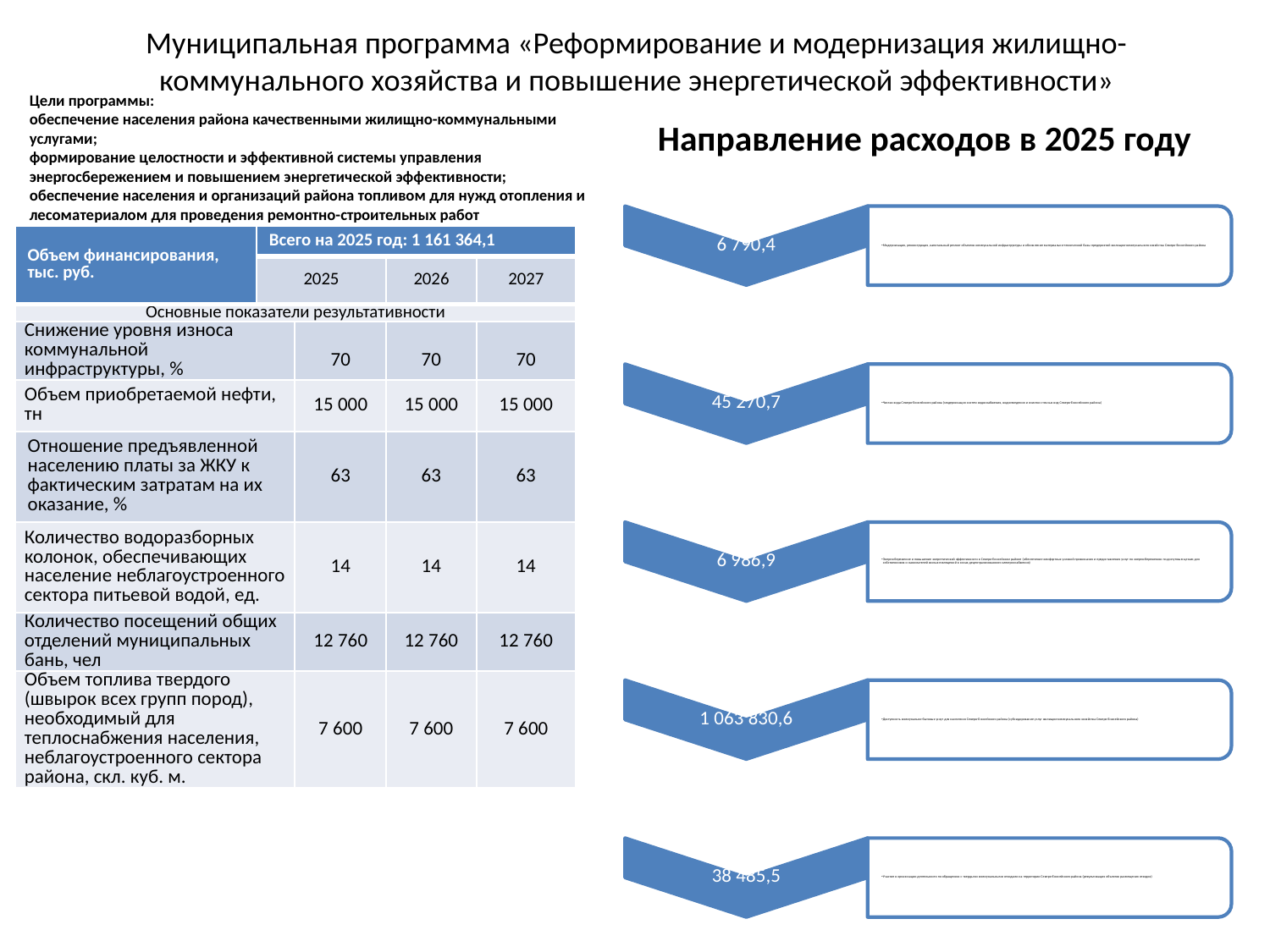

# Муниципальная программа «Реформирование и модернизация жилищно-коммунального хозяйства и повышение энергетической эффективности»
Цели программы:
обеспечение населения района качественными жилищно-коммунальными услугами;
формирование целостности и эффективной системы управления энергосбережением и повышением энергетической эффективности;
обеспечение населения и организаций района топливом для нужд отопления и лесоматериалом для проведения ремонтно-строительных работ
Направление расходов в 2025 году
6 790,4
Модернизация, реконструкция, капитальный ремонт объектов коммунальной инфраструктуры и обновление материально-технической базы предприятий жилищно-коммунального хозяйства Северо-Енисейского района
45 270,7
Чистая вода Северо-Енисейского района (модернизация систем водоснабжения, водоотведения и очистки сточных вод Северо-Енисейского района)
6 986,9
Энергосбережение и повышение энергетической эффективности в Северо-Енисейском районе (обеспечение комфортных условий проживания и предоставления услуг по энергосбережению по доступным ценам для собственников и нанимателей жилых помещений в зонах децентрализованного электроснабжения)
1 063 830,6
Доступность коммунально-бытовых услуг для населения Северо-Енисейского района (субсидирование услуг жилищно-коммунального хозяйства Северо-Енисейского района)
38 485,5
Участие в организации деятельности по обращению с твердыми коммунальными отходами на территории Северо-Енисейского района (рекультивация объектов размещения отходов)
| Объем финансирования, тыс. руб. | Всего на 2025 год: 1 161 364,1 |  |  |  |
| --- | --- | --- | --- | --- |
|  | 2025 |  | 2026 | 2027 |
| Основные показатели результативности |  |  |  |  |
| Снижение уровня износа коммунальной инфраструктуры, % |  | 70 | 70 | 70 |
| Объем приобретаемой нефти, тн |  | 15 000 | 15 000 | 15 000 |
| Отношение предъявленной населению платы за ЖКУ к фактическим затратам на их оказание, % |  | 63 | 63 | 63 |
| Количество водоразборных колонок, обеспечивающих население неблагоустроенного сектора питьевой водой, ед. |  | 14 | 14 | 14 |
| Количество посещений общих отделений муниципальных бань, чел |  | 12 760 | 12 760 | 12 760 |
| Объем топлива твердого (швырок всех групп пород), необходимый для теплоснабжения населения, неблагоустроенного сектора района, скл. куб. м. |  | 7 600 | 7 600 | 7 600 |